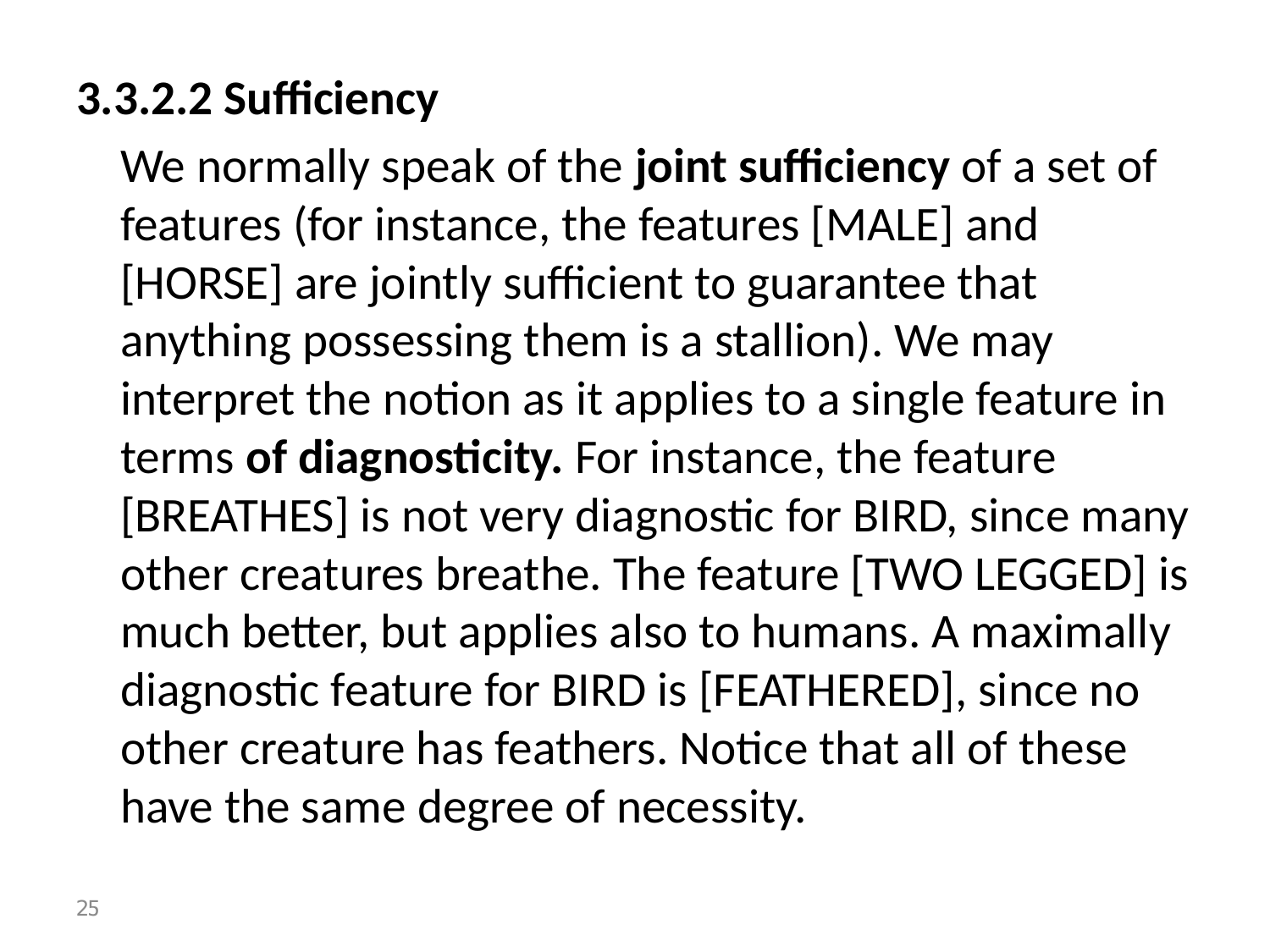

3.3.2.2 Sufficiency
    We normally speak of the joint sufficiency of a set of features (for instance, the features [MALE] and [HORSE] are jointly sufficient to guarantee that anything possessing them is a stallion). We may interpret the notion as it applies to a single feature in terms of diagnosticity. For instance, the feature [BREATHES] is not very diagnostic for BIRD, since many other creatures breathe. The feature [TWO LEGGED] is much better, but applies also to humans. A maximally diagnostic feature for BIRD is [FEATHERED], since no other creature has feathers. Notice that all of these have the same degree of necessity.

25